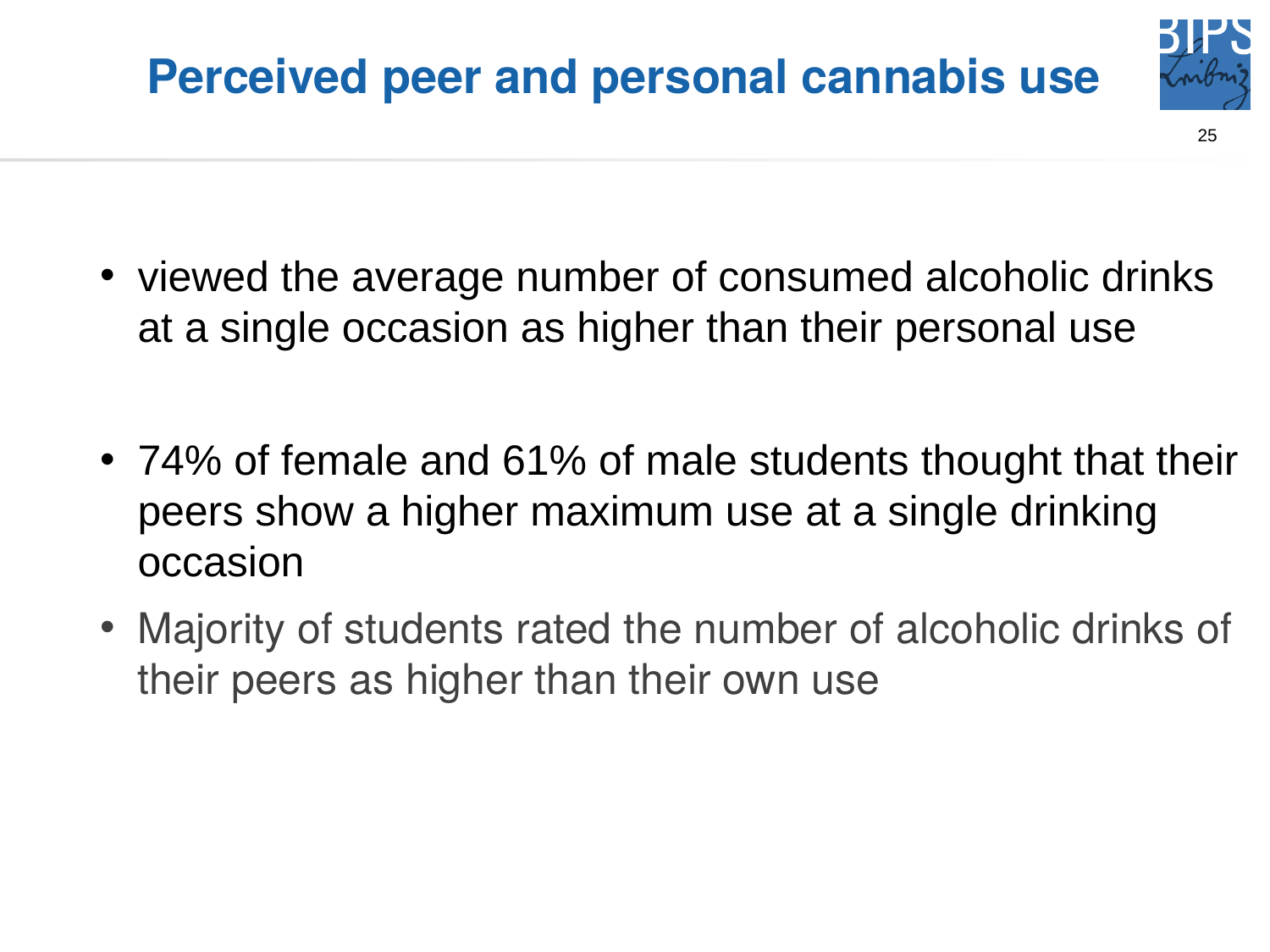

# Perceived peer and personal cannabis use

viewed the average number of consumed alcoholic drinks at a single occasion as higher than their personal use

74% of female and 61% of male students thought that their peers show a higher maximum use at a single drinking occasion
Majority of students rated the number of alcoholic drinks of their peers as higher than their own use